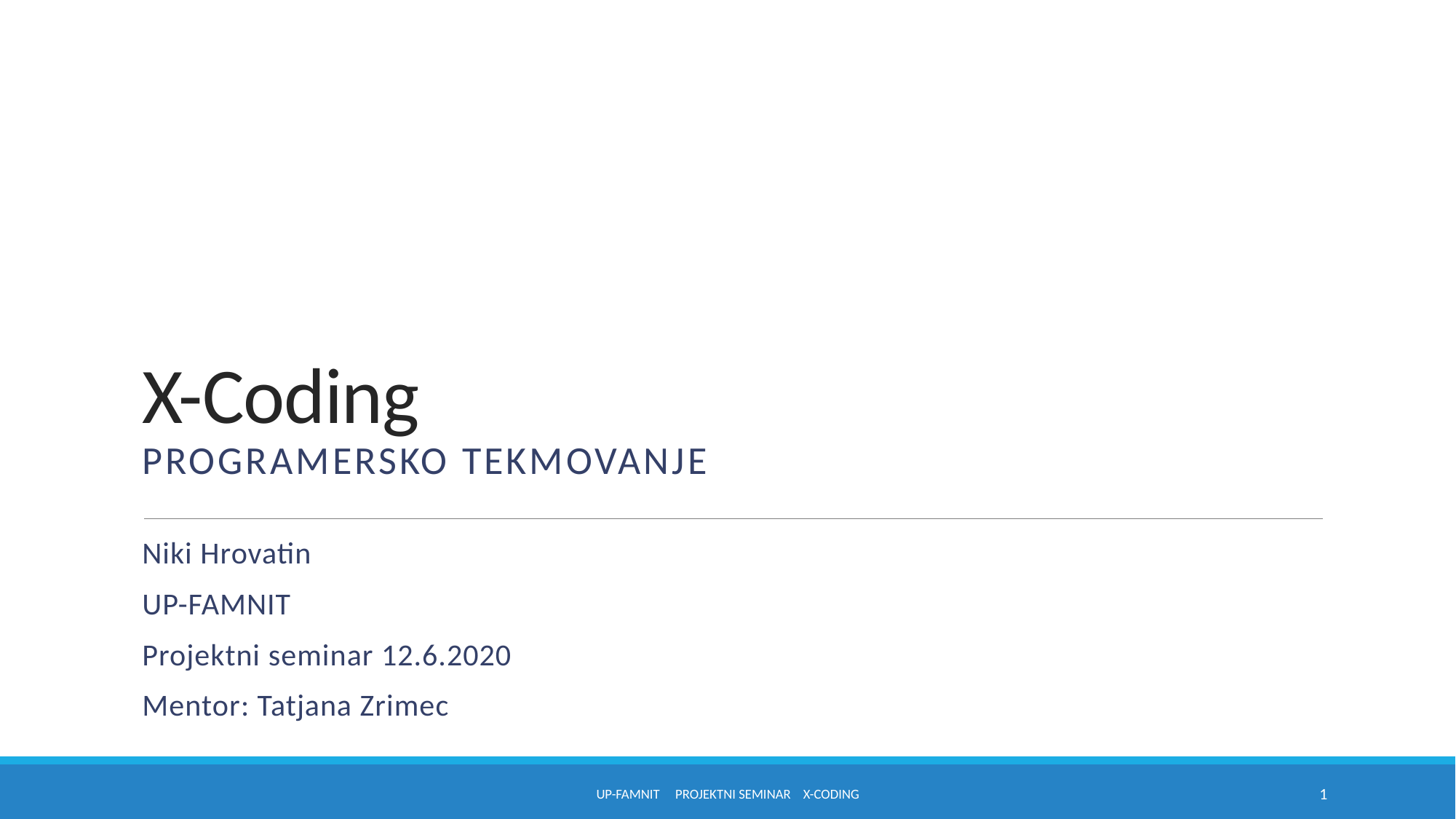

# X-Coding Programersko tekmovanje
Niki Hrovatin
UP-FAMNIT
Projektni seminar 12.6.2020
Mentor: Tatjana Zrimec

UP-FAMNIT     Projektni seminar    X-Coding
1